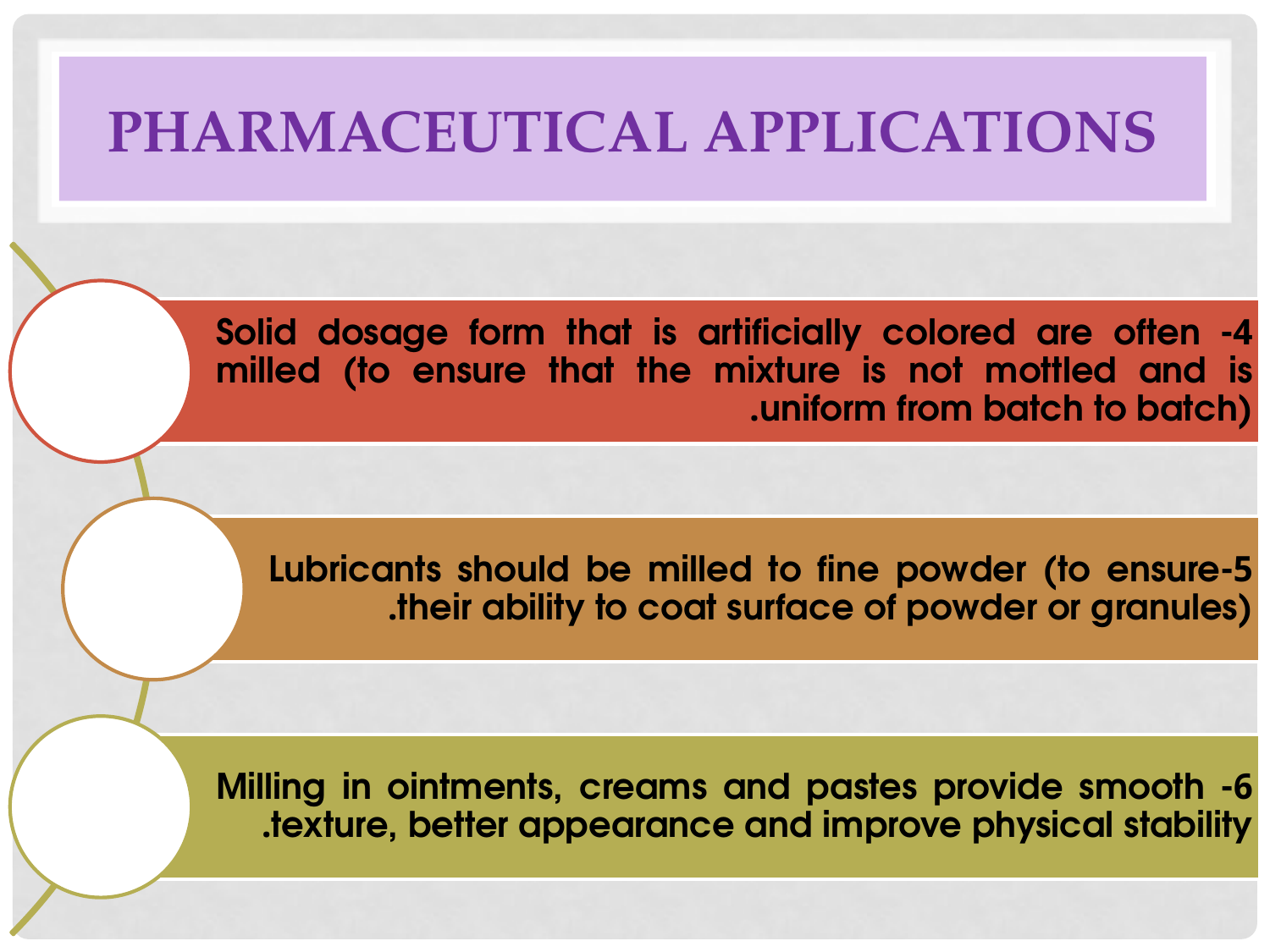

# Pharmaceutical Applications
4- Solid dosage form that is artificially colored are often milled (to ensure that the mixture is not mottled and is uniform from batch to batch).
5-Lubricants should be milled to fine powder (to ensure their ability to coat surface of powder or granules).
6- Milling in ointments, creams and pastes provide smooth texture, better appearance and improve physical stability.